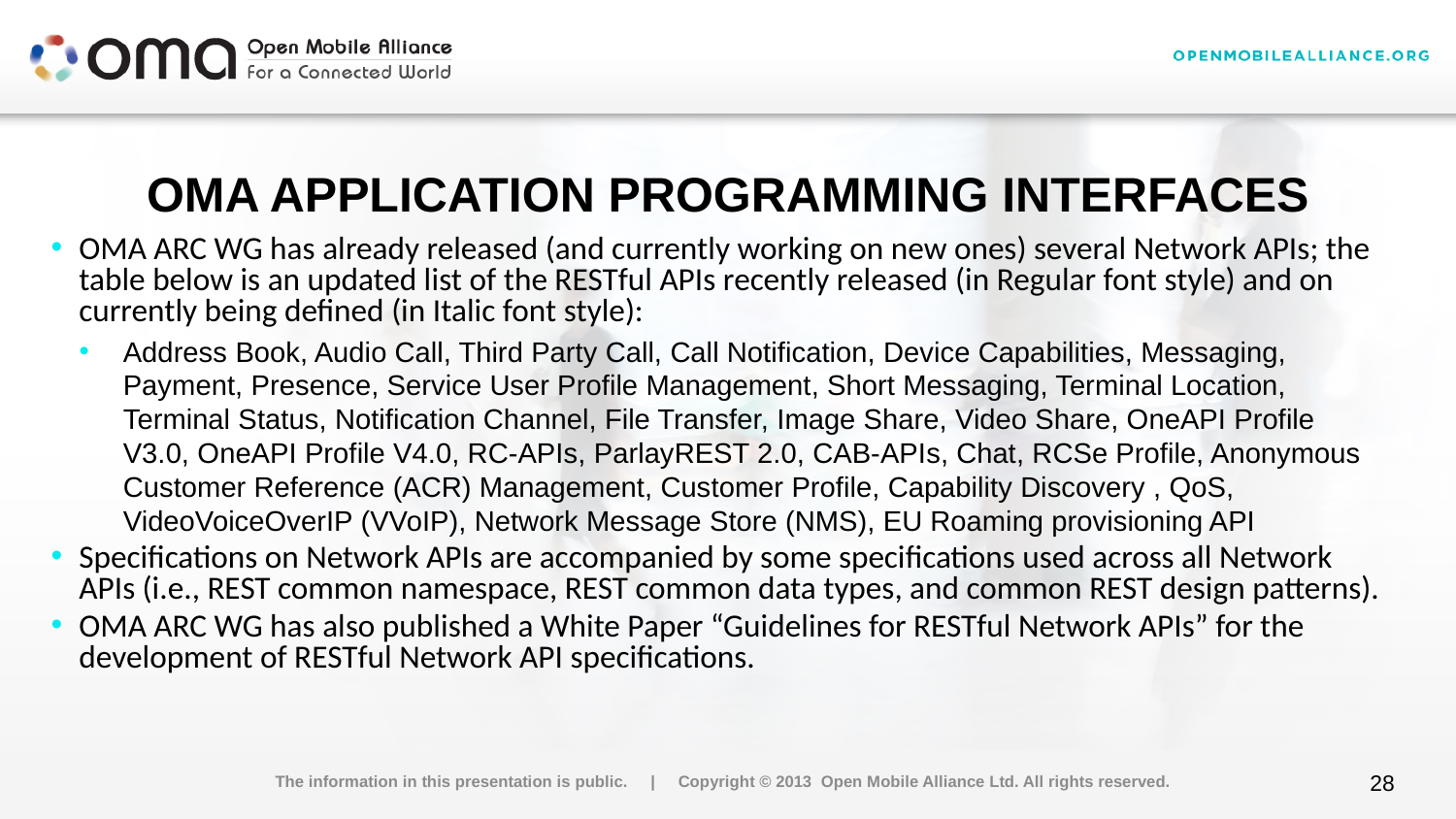

# OMA Application Programming Interfaces
OMA ARC WG has already released (and currently working on new ones) several Network APIs; the table below is an updated list of the RESTful APIs recently released (in Regular font style) and on currently being defined (in Italic font style):
Address Book, Audio Call, Third Party Call, Call Notification, Device Capabilities, Messaging, Payment, Presence, Service User Profile Management, Short Messaging, Terminal Location, Terminal Status, Notification Channel, File Transfer, Image Share, Video Share, OneAPI Profile V3.0, OneAPI Profile V4.0, RC-APIs, ParlayREST 2.0, CAB-APIs, Chat, RCSe Profile, Anonymous Customer Reference (ACR) Management, Customer Profile, Capability Discovery , QoS, VideoVoiceOverIP (VVoIP), Network Message Store (NMS), EU Roaming provisioning API
Specifications on Network APIs are accompanied by some specifications used across all Network APIs (i.e., REST common namespace, REST common data types, and common REST design patterns).
OMA ARC WG has also published a White Paper “Guidelines for RESTful Network APIs” for the development of RESTful Network API specifications.
The information in this presentation is public.     |     Copyright © 2013  Open Mobile Alliance Ltd. All rights reserved.